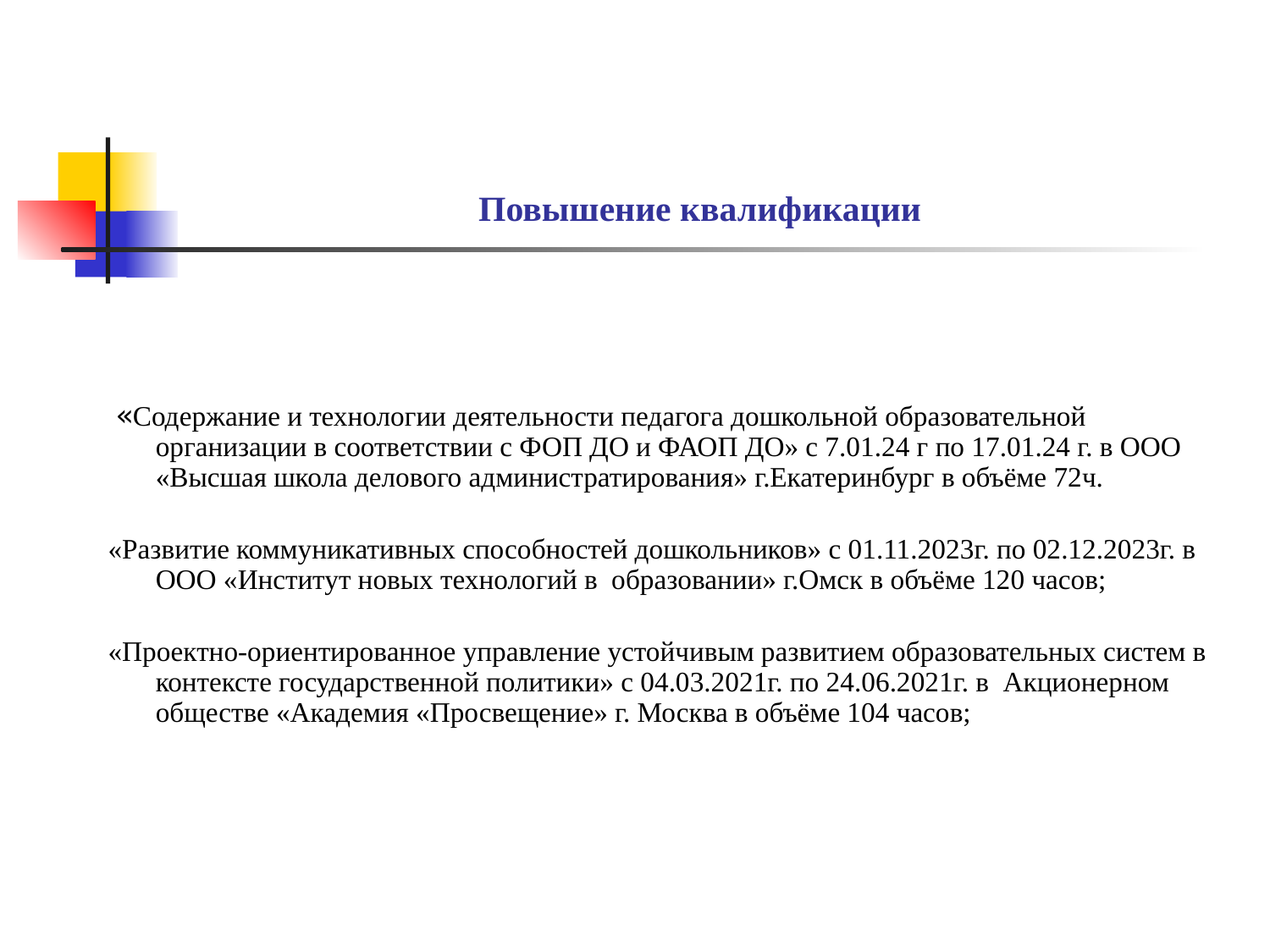

# Повышение квалификации

 «Содержание и технологии деятельности педагога дошкольной образовательной организации в соответствии с ФОП ДО и ФАОП ДО» с 7.01.24 г по 17.01.24 г. в ООО «Высшая школа делового администратирования» г.Екатеринбург в объёме 72ч.

«Развитие коммуникативных способностей дошкольников» с 01.11.2023г. по 02.12.2023г. в ООО «Институт новых технологий в  образовании» г.Омск в объёме 120 часов;

«Проектно-ориентированное управление устойчивым развитием образовательных систем в контексте государственной политики» с 04.03.2021г. по 24.06.2021г. в  Акционерном обществе «Академия «Просвещение» г. Москва в объёме 104 часов;